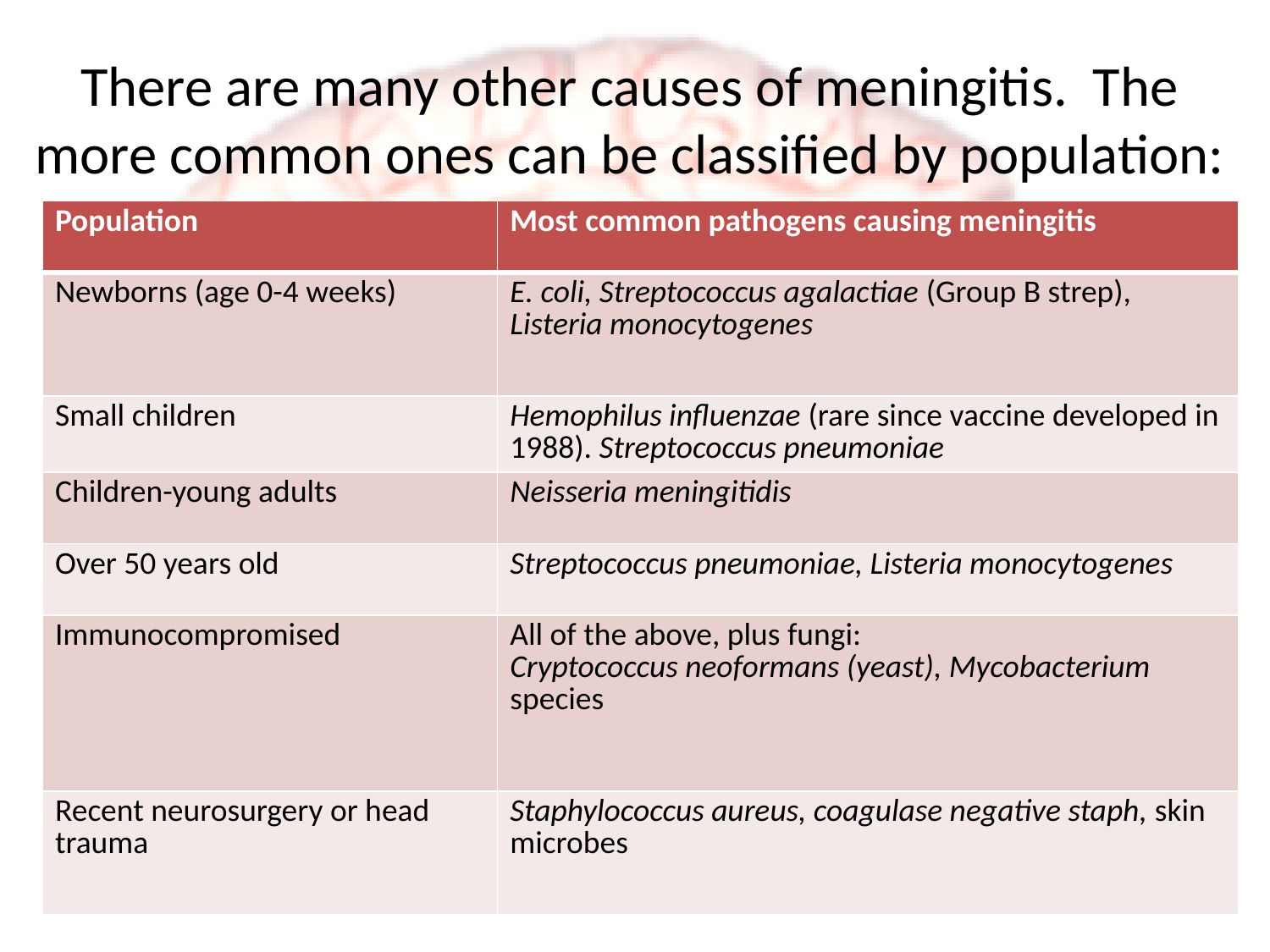

# There are many other causes of meningitis.  The more common ones can be classified by population:
| Population | Most common pathogens causing meningitis |
| --- | --- |
| Newborns (age 0-4 weeks) | E. coli, Streptococcus agalactiae (Group B strep), Listeria monocytogenes |
| Small children | Hemophilus influenzae (rare since vaccine developed in 1988). Streptococcus pneumoniae |
| Children-young adults | Neisseria meningitidis |
| Over 50 years old | Streptococcus pneumoniae, Listeria monocytogenes |
| Immunocompromised | All of the above, plus fungi: Cryptococcus neoformans (yeast), Mycobacterium species |
| Recent neurosurgery or head trauma | Staphylococcus aureus, coagulase negative staph, skin microbes |